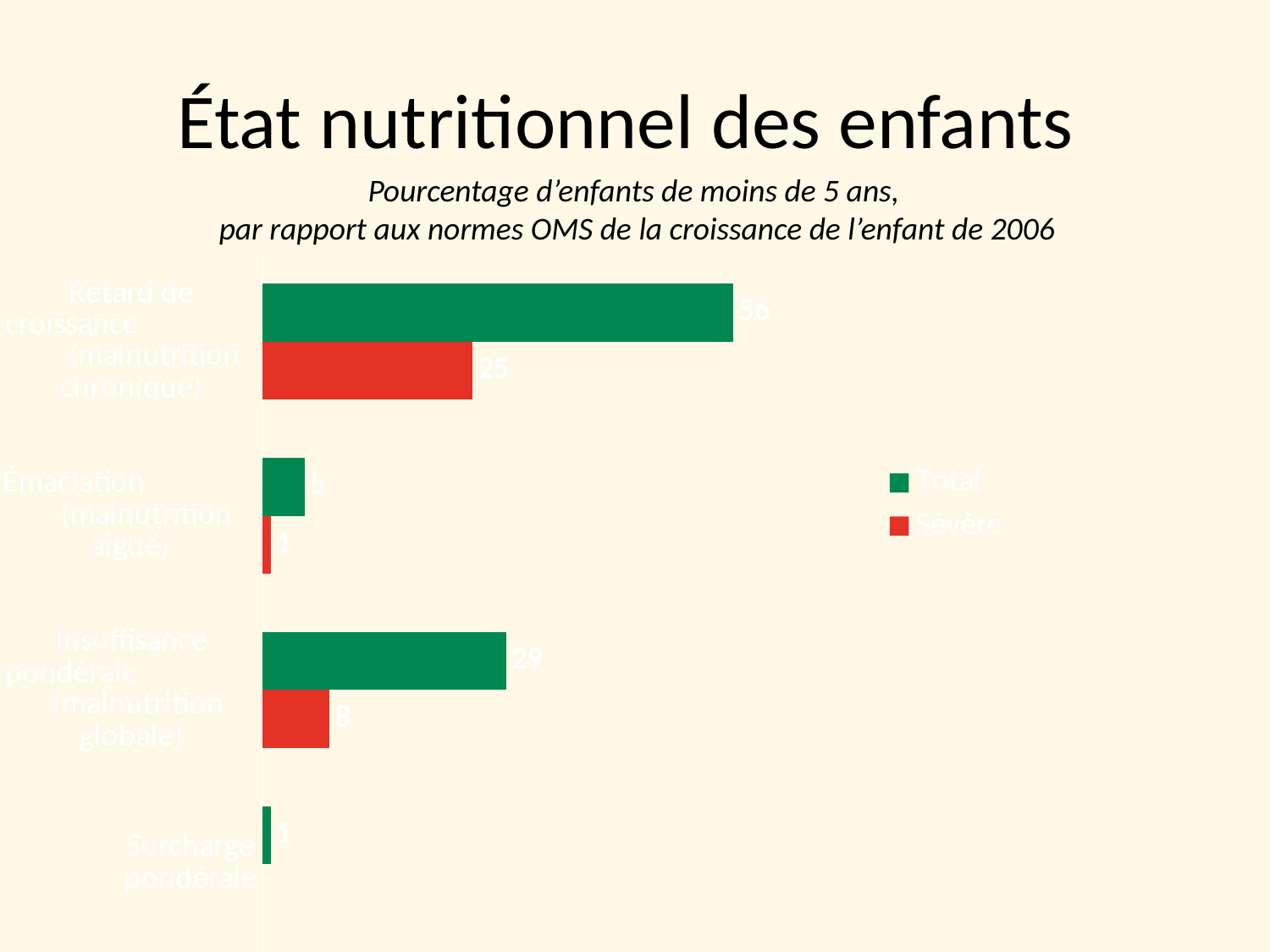

# État nutritionnel des enfants
Pourcentage d’enfants de moins de 5 ans,
par rapport aux normes OMS de la croissance de l’enfant de 2006

### Chart

| Category | Sévère | Total |
|---|---|---|
| Surcharge pondérale | None | 1.0 |
| Insuffisance pondérale                     (malnutrition globale) | 8.0 | 29.0 |
| Émaciation                       (malnutrition aiguë) | 1.0 | 5.0 |
| Retard de croissance                          (malnutrition chronique) | 25.0 | 56.0 |